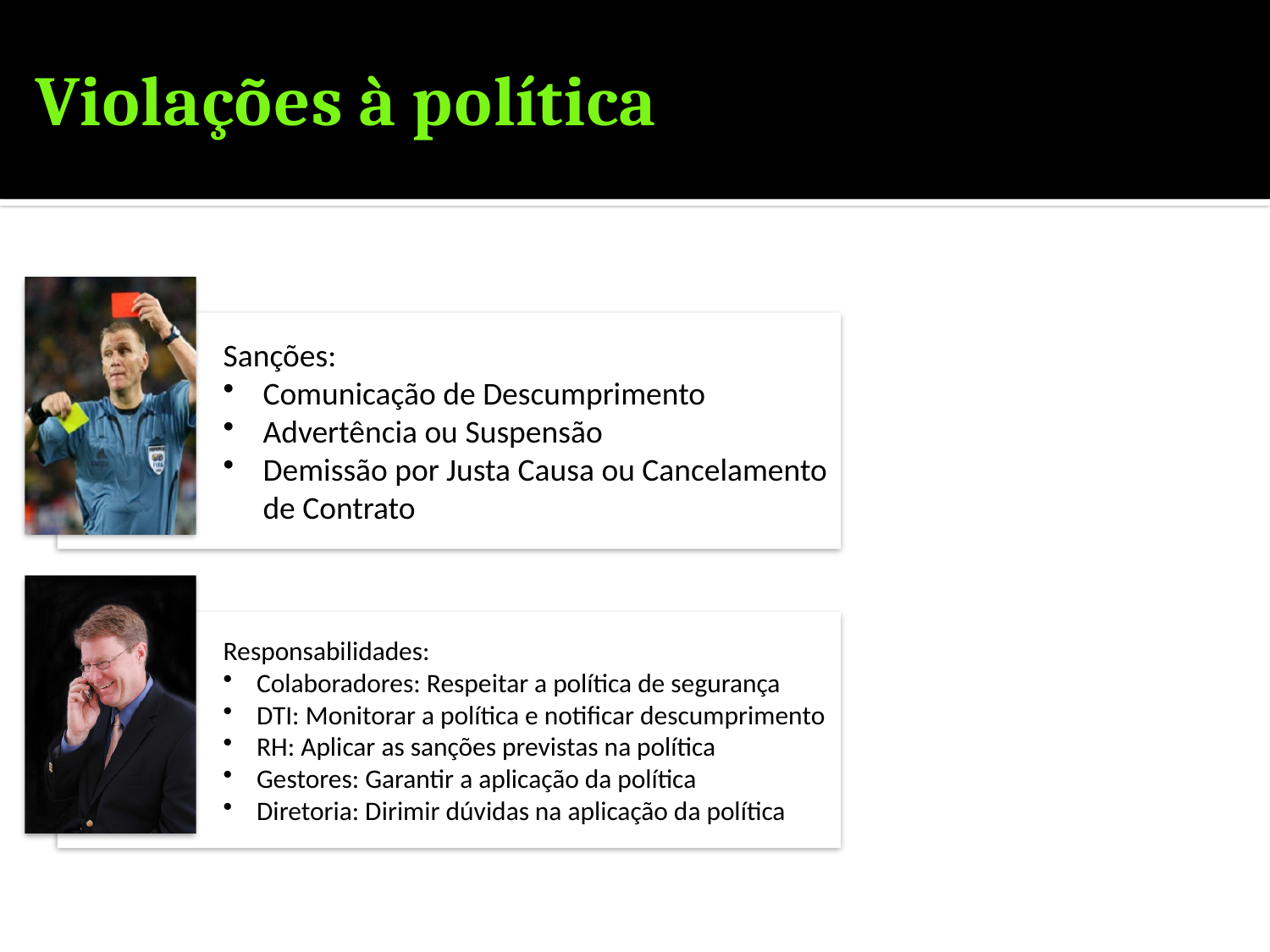

# Violações à política
Sanções:
Comunicação de Descumprimento
Advertência ou Suspensão
Demissão por Justa Causa ou Cancelamento de Contrato
Responsabilidades:
Colaboradores: Respeitar a política de segurança
DTI: Monitorar a política e notificar descumprimento
RH: Aplicar as sanções previstas na política
Gestores: Garantir a aplicação da política
Diretoria: Dirimir dúvidas na aplicação da política